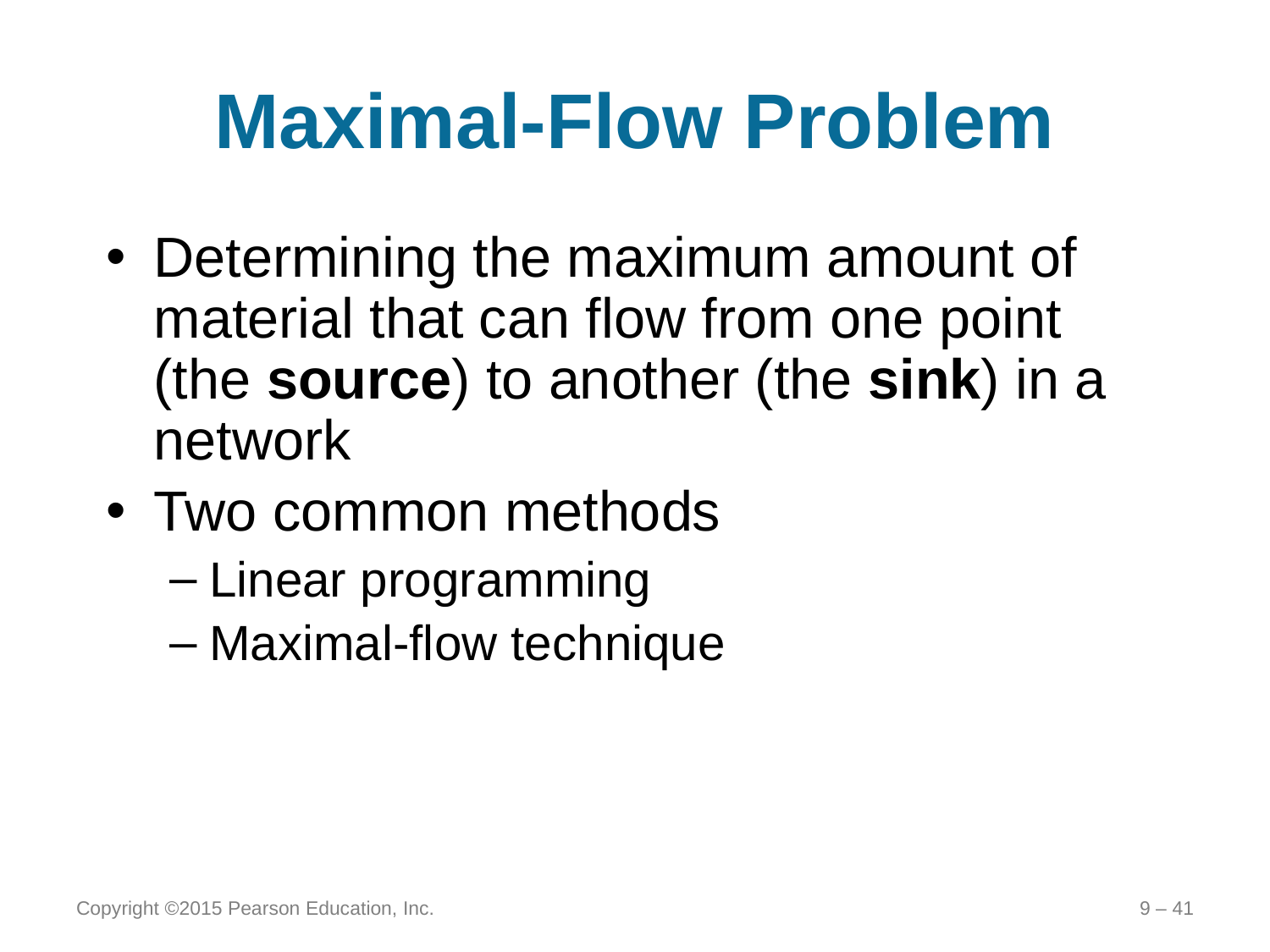

# Maximal-Flow Problem
Determining the maximum amount of material that can flow from one point (the source) to another (the sink) in a network
Two common methods
Linear programming
Maximal-flow technique
Copyright ©2015 Pearson Education, Inc.
9 – 41